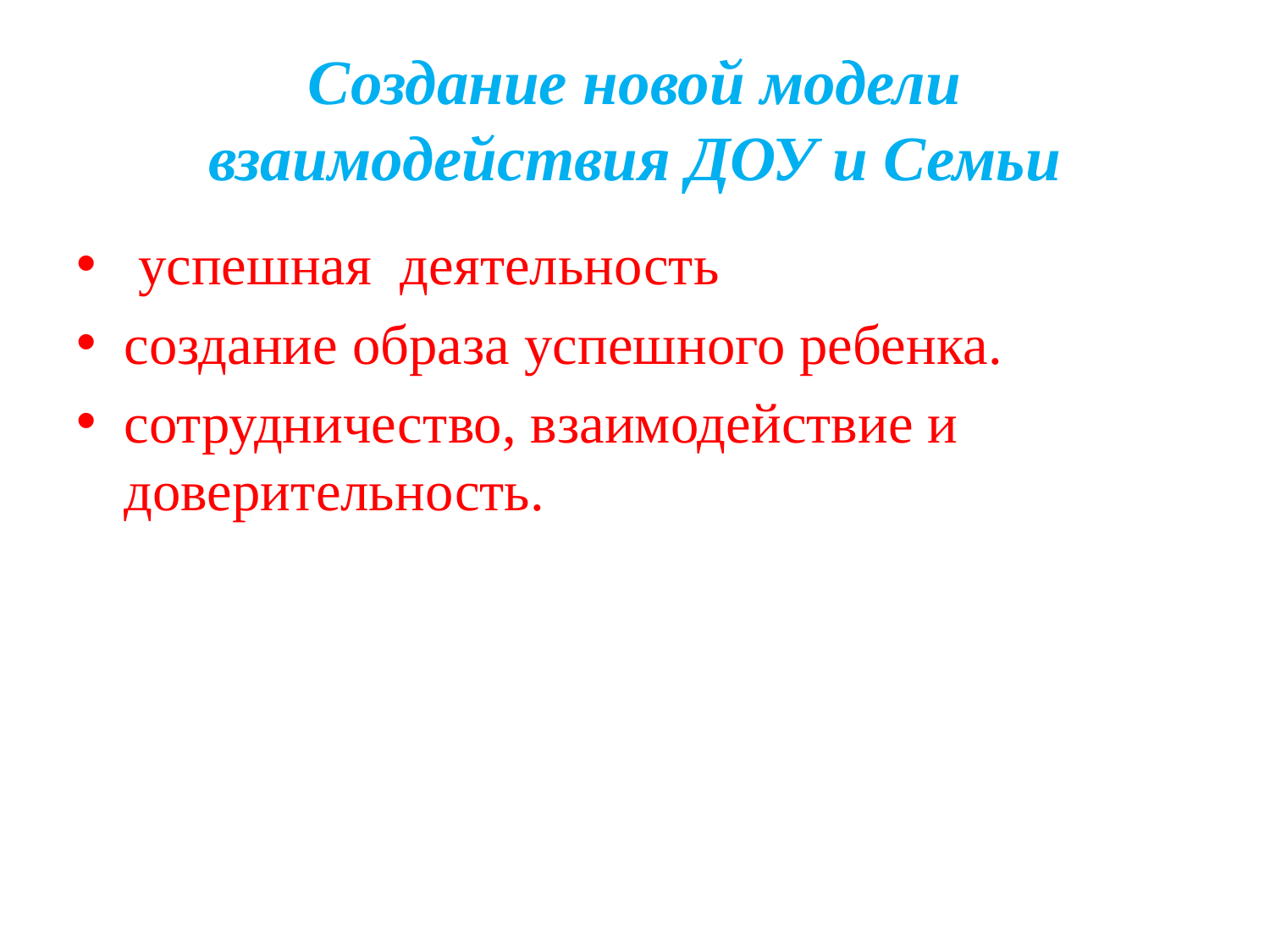

# Создание новой модели взаимодействия ДОУ и Семьи
 успешная  деятельность
создание образа успешного ребенка.
сотрудничество, взаимодействие и доверительность.